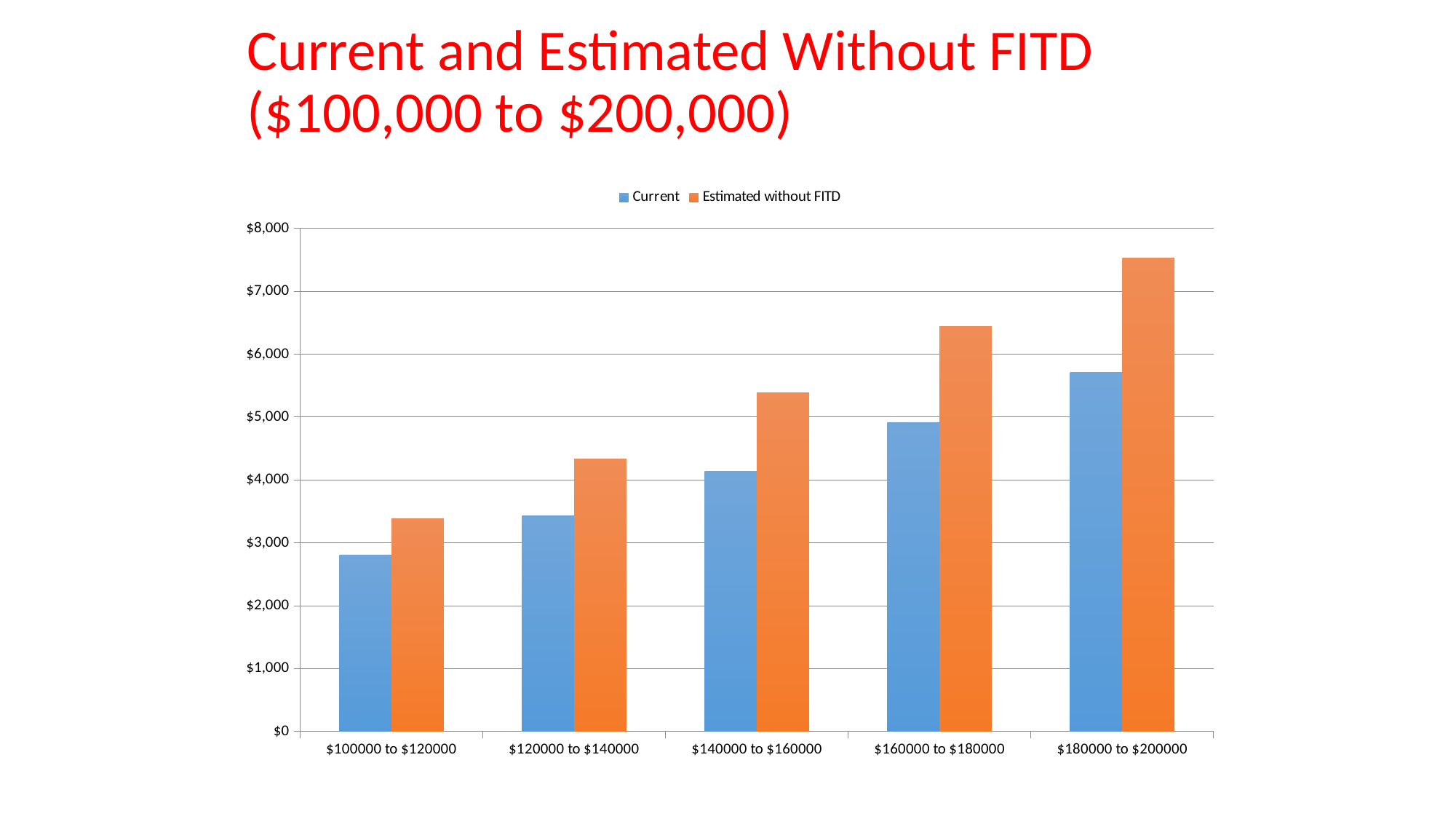

# Current and Estimated Without FITD ($100,000 to $200,000)

### Chart

| Category | Current | Estimated without FITD |
|---|---|---|
| $100000 to $120000 | 2803.136040233598 | 3388.649433866657 |
| $120000 to $140000 | 3425.847612377975 | 4333.86716865378 |
| $140000 to $160000 | 4134.68664070567 | 5391.832393427147 |
| $160000 to $180000 | 4910.466441861492 | 6439.09830026075 |
| $180000 to $200000 | 5710.907397932068 | 7524.674335896076 |